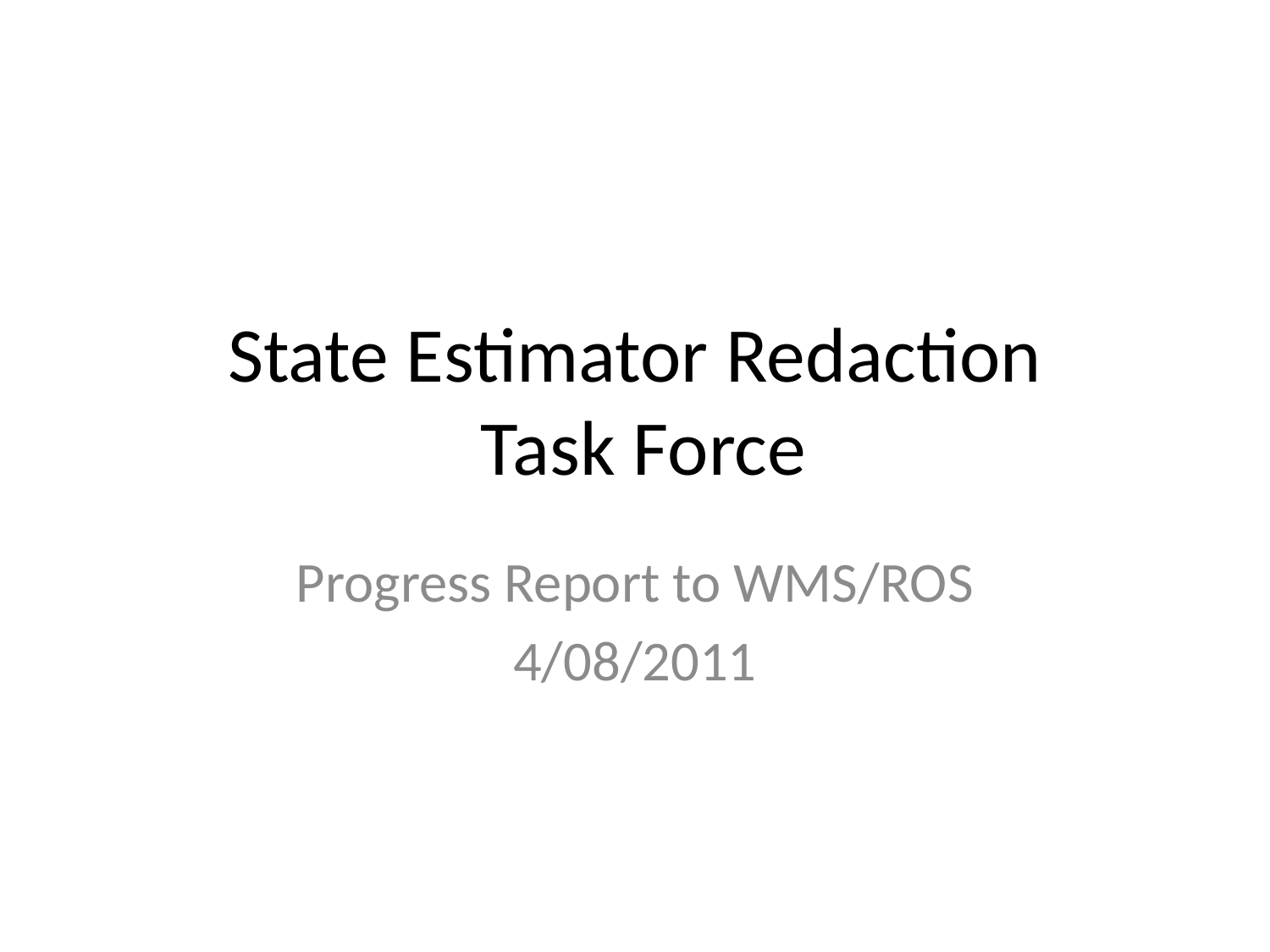

# State Estimator Redaction Task Force
Progress Report to WMS/ROS
4/08/2011